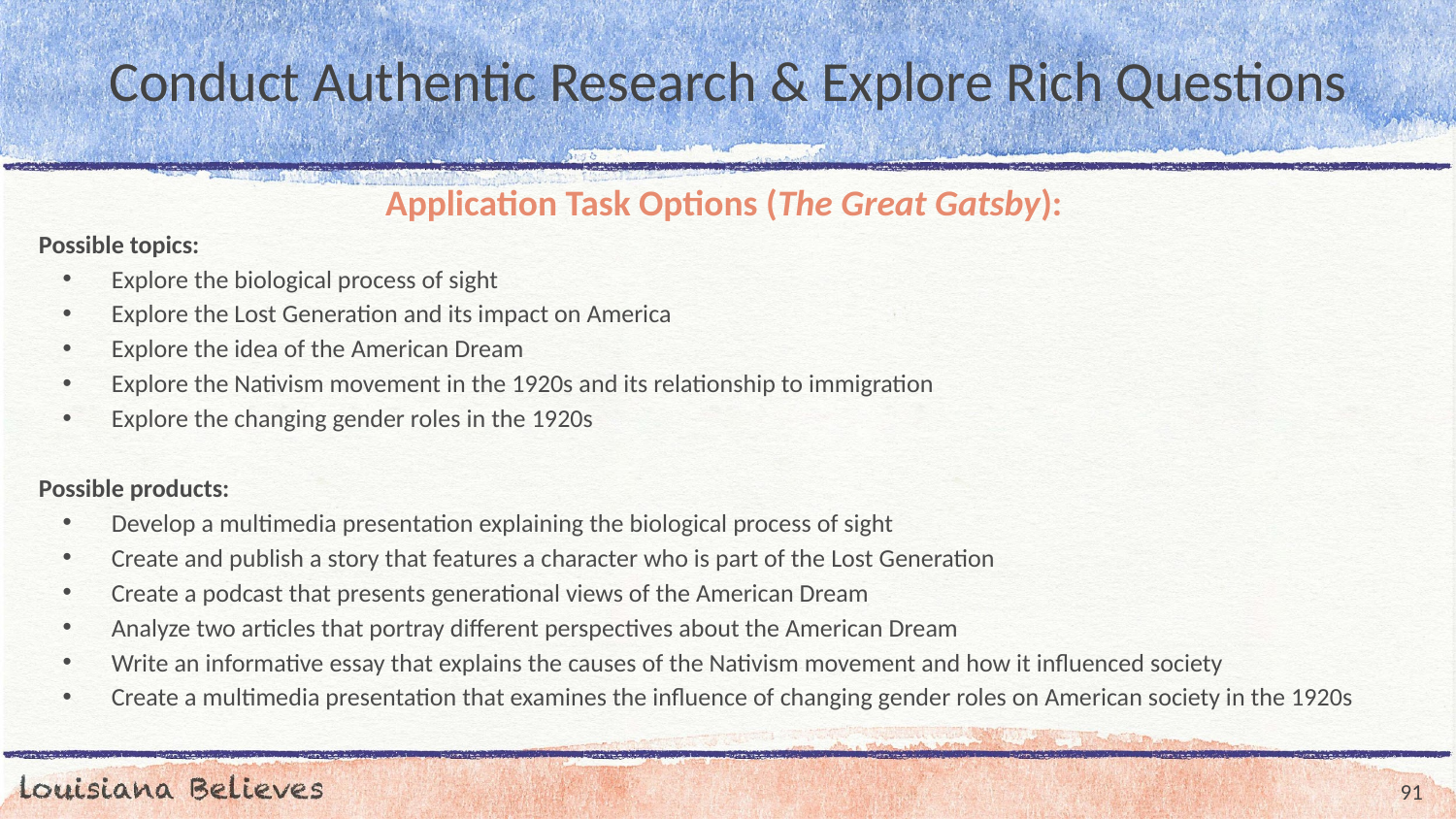

# Conduct Authentic Research & Explore Rich Questions
Application Task Options (The Great Gatsby):
Possible topics:
Explore the biological process of sight
Explore the Lost Generation and its impact on America
Explore the idea of the American Dream
Explore the Nativism movement in the 1920s and its relationship to immigration
Explore the changing gender roles in the 1920s

Possible products:
Develop a multimedia presentation explaining the biological process of sight
Create and publish a story that features a character who is part of the Lost Generation
Create a podcast that presents generational views of the American Dream
Analyze two articles that portray different perspectives about the American Dream
Write an informative essay that explains the causes of the Nativism movement and how it influenced society
Create a multimedia presentation that examines the influence of changing gender roles on American society in the 1920s